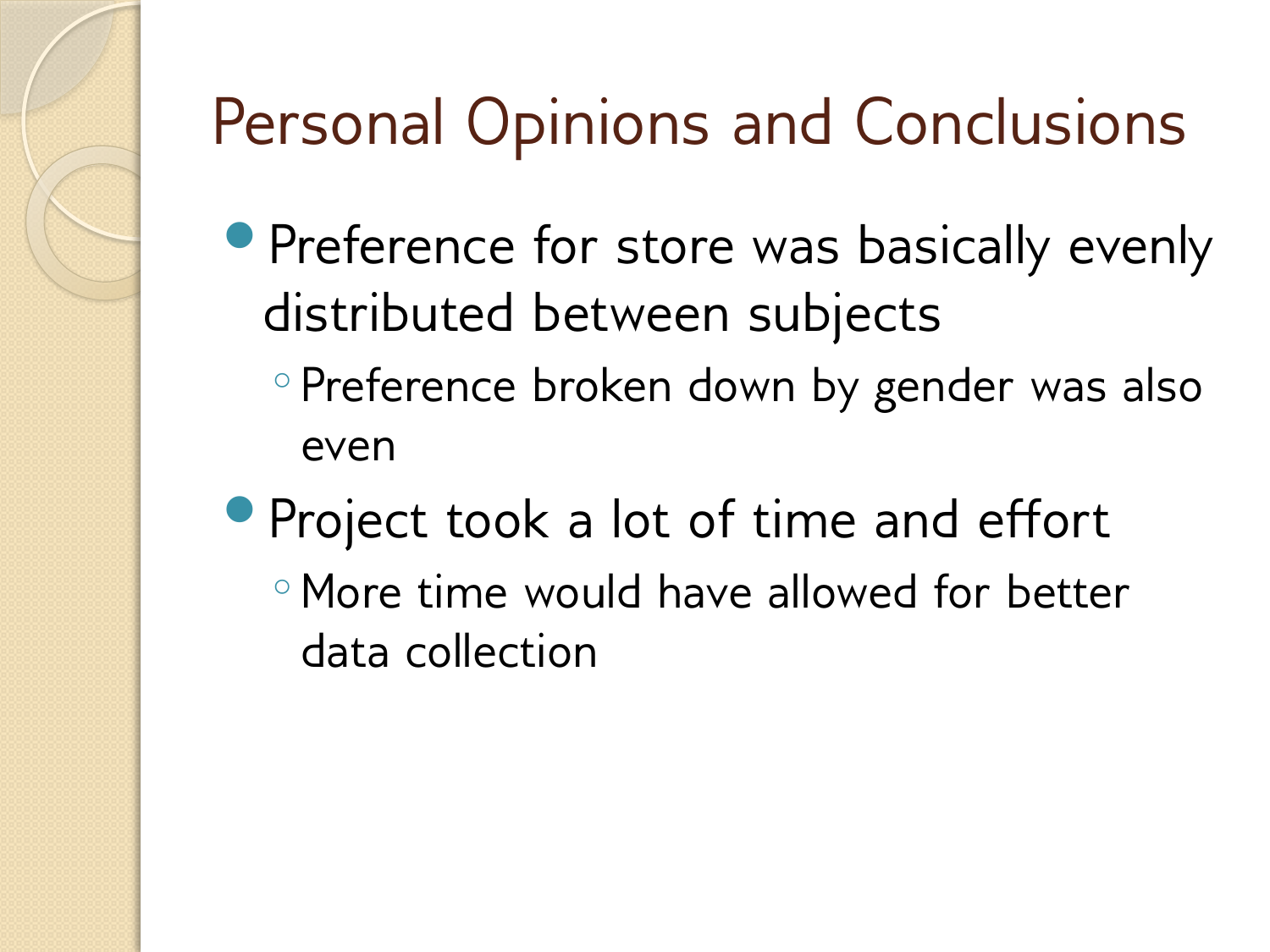

# Personal Opinions and Conclusions
Preference for store was basically evenly distributed between subjects
Preference broken down by gender was also even
Project took a lot of time and effort
More time would have allowed for better data collection